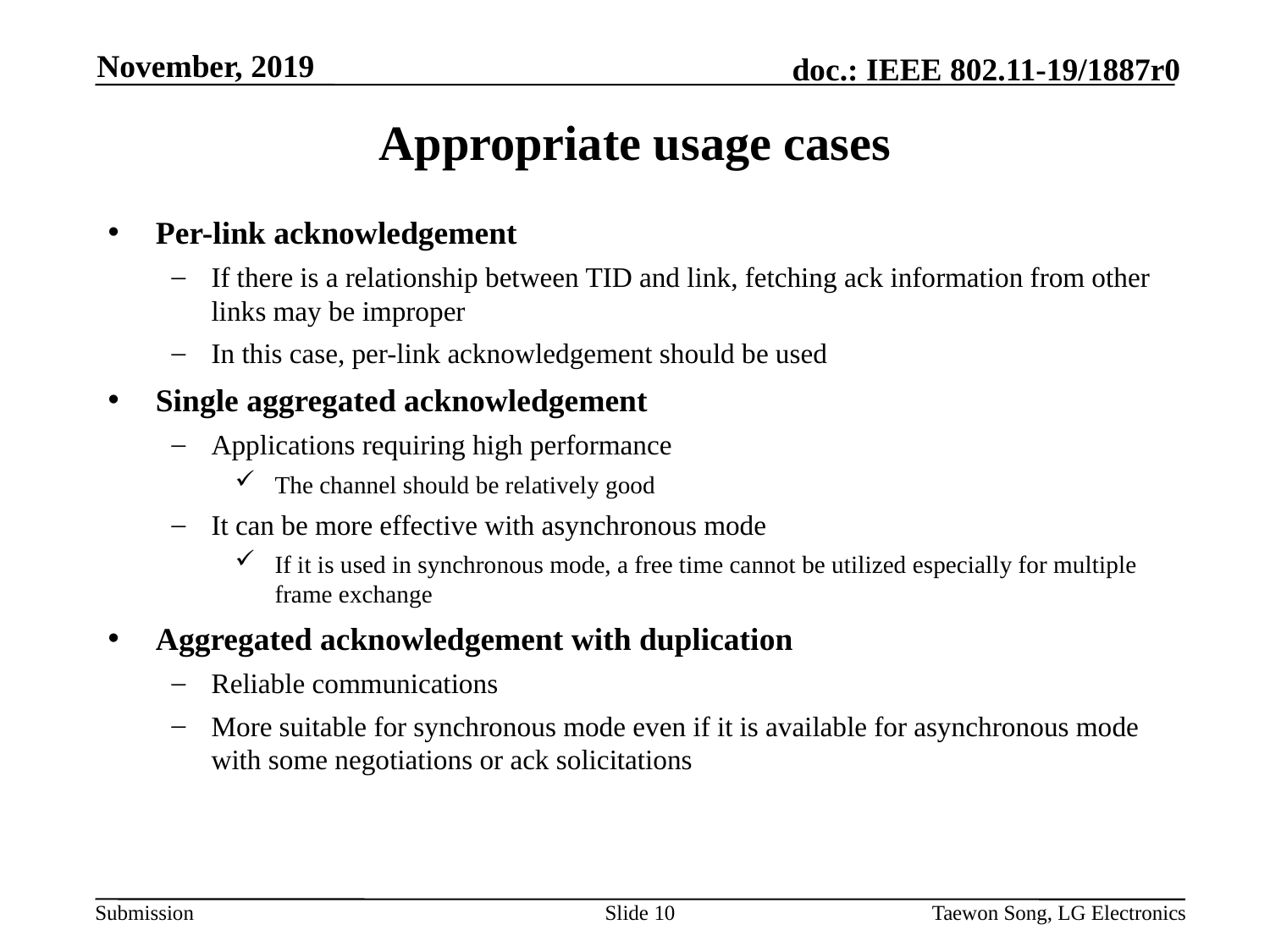

November, 2019
# Appropriate usage cases
Per-link acknowledgement
If there is a relationship between TID and link, fetching ack information from other links may be improper
In this case, per-link acknowledgement should be used
Single aggregated acknowledgement
Applications requiring high performance
The channel should be relatively good
It can be more effective with asynchronous mode
If it is used in synchronous mode, a free time cannot be utilized especially for multiple frame exchange
Aggregated acknowledgement with duplication
Reliable communications
More suitable for synchronous mode even if it is available for asynchronous mode with some negotiations or ack solicitations
Slide 10
Taewon Song, LG Electronics